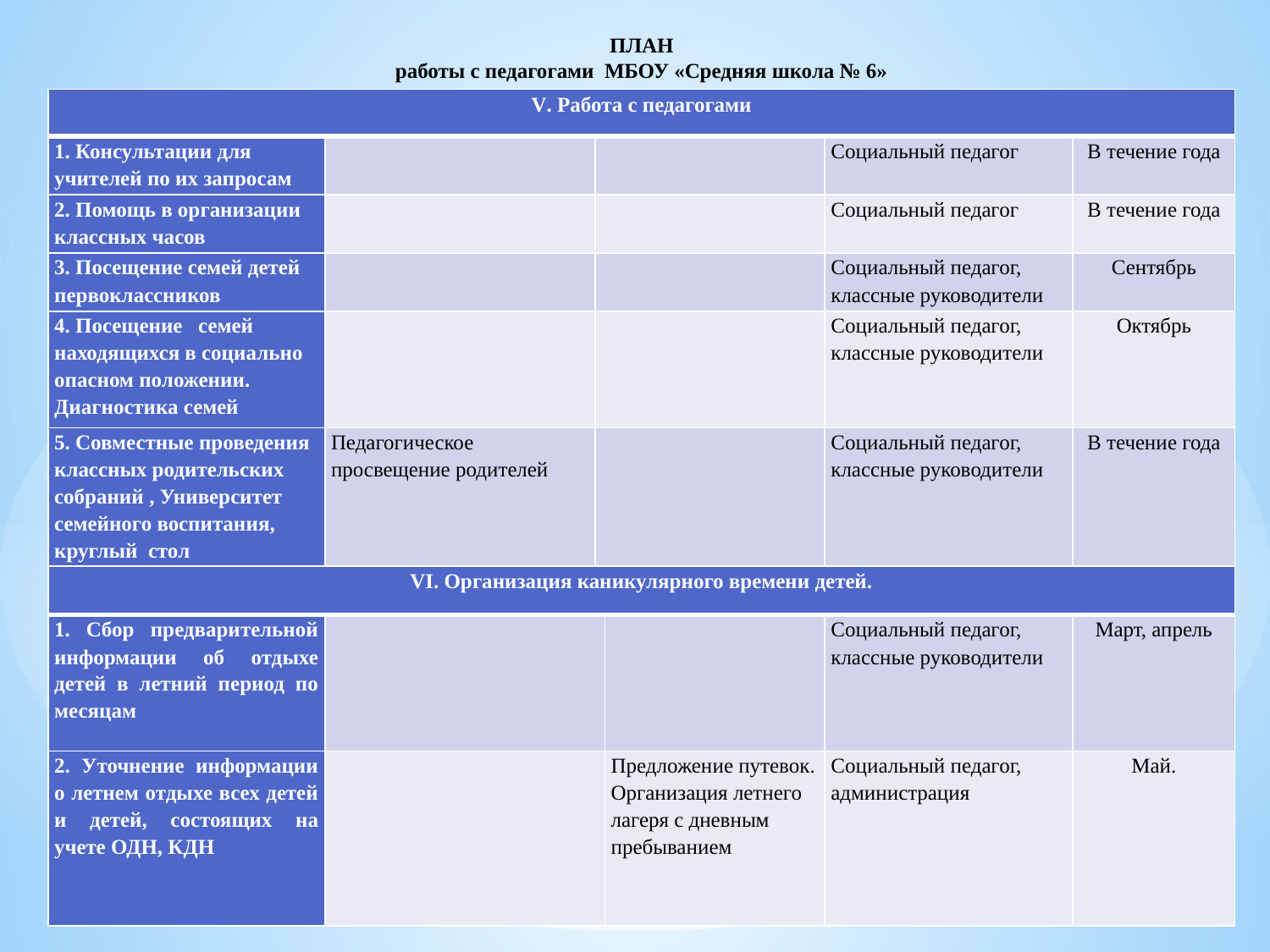

ПЛАН
работы с педагогами  МБОУ «Средняя школа № 6»
| V. Работа с педагогами |  |  |  |  |
| --- | --- | --- | --- | --- |
| 1. Консультации для учителей по их запросам |  |  | Социальный педагог | В течение года |
| 2. Помощь в организации классных часов |  |  | Социальный педагог | В течение года |
| 3. Посещение семей детей первоклассников |  |  | Социальный педагог, классные руководители | Сентябрь |
| 4. Посещение семей находящихся в социально опасном положении. Диагностика семей |  |  | Социальный педагог, классные руководители | Октябрь |
| 5. Совместные проведения классных родительских собраний , Университет семейного воспитания, круглый стол | Педагогическое просвещение родителей |  | Социальный педагог, классные руководители | В течение года |
| VI. Организация каникулярного времени детей. |  |  |  |  |
| --- | --- | --- | --- | --- |
| 1. Сбор предварительной информации об отдыхе детей в летний период по месяцам |  |  | Социальный педагог, классные руководители | Март, апрель |
| 2. Уточнение информации о летнем отдыхе всех детей и детей, состоящих на учете ОДН, КДН |  | Предложение путевок. Организация летнего лагеря с дневным пребыванием | Социальный педагог, администрация | Май. |